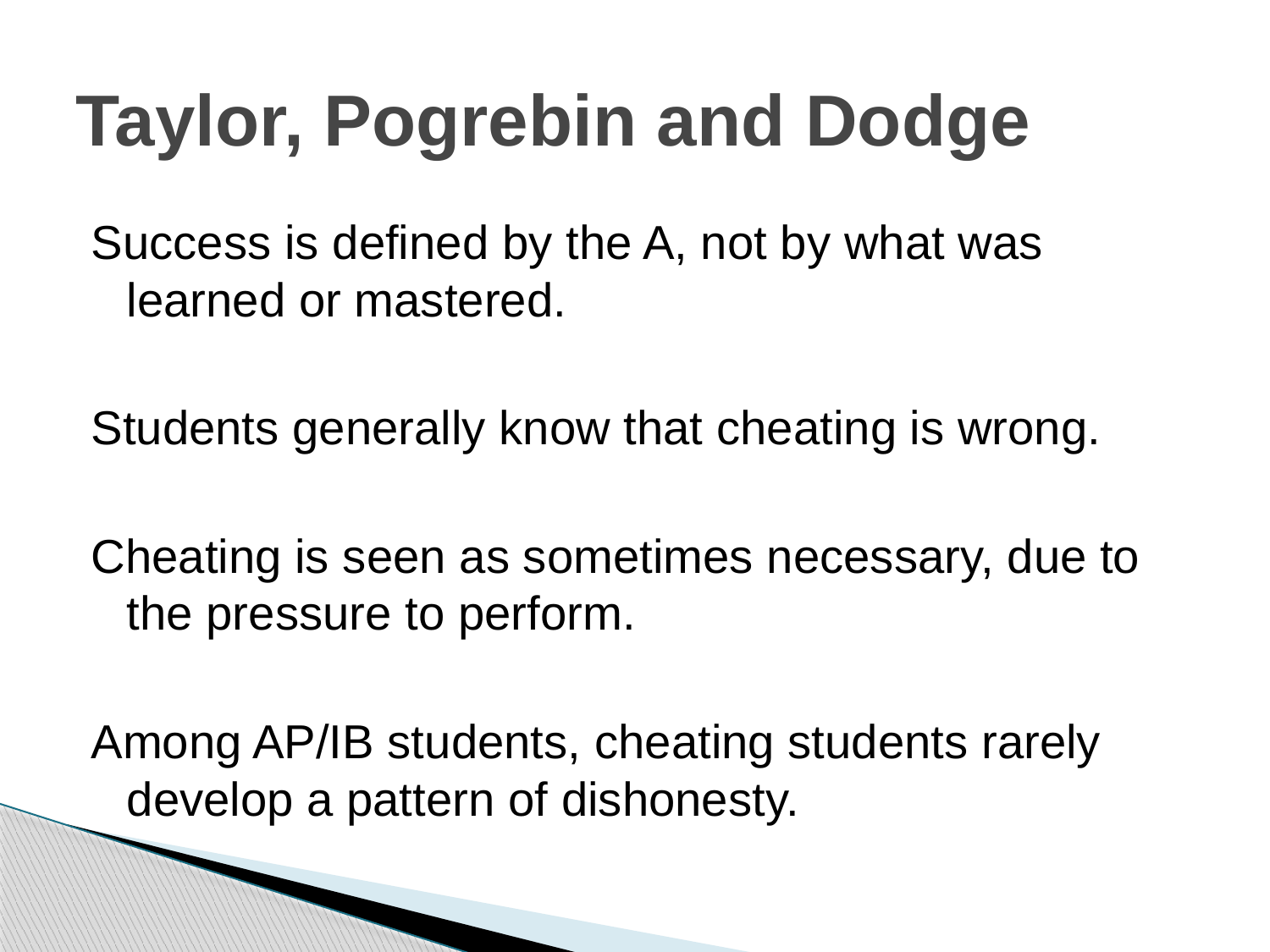

# Taylor, Pogrebin and Dodge
Success is defined by the A, not by what was learned or mastered.

Students generally know that cheating is wrong.

Cheating is seen as sometimes necessary, due to the pressure to perform.

Among AP/IB students, cheating students rarely develop a pattern of dishonesty.